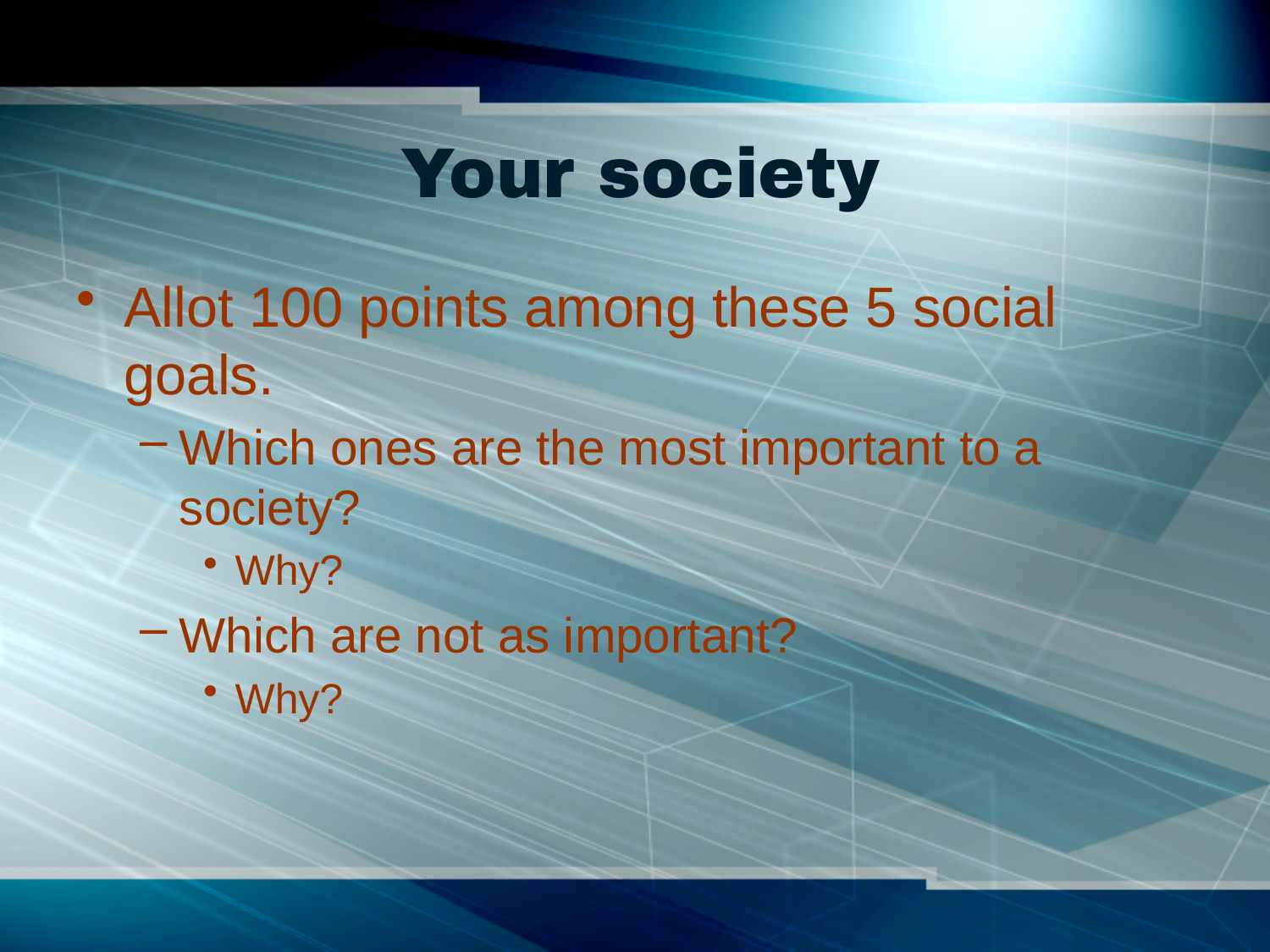

# Your society
Allot 100 points among these 5 social goals.
Which ones are the most important to a society?
Why?
Which are not as important?
Why?